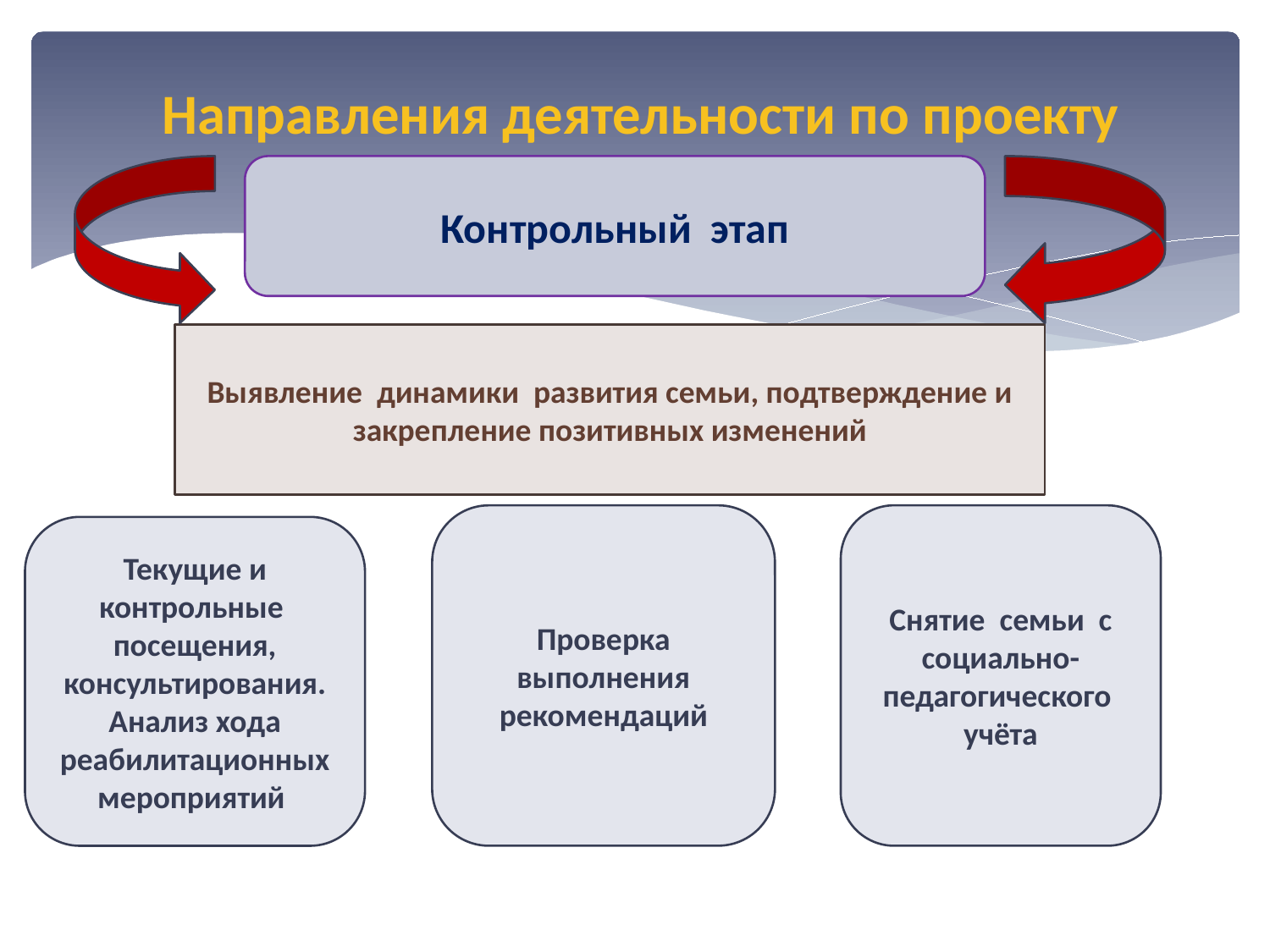

# Направления деятельности по проекту

Контрольный  этап

Выявление  динамики  развития семьи, подтверждение и закрепление позитивных изменений

Проверка выполнения рекомендаций
Снятие  семьи  с социально-педагогического  учёта
Текущие и контрольные  посещения, консультирования. Анализ хода реабилитационных мероприятий